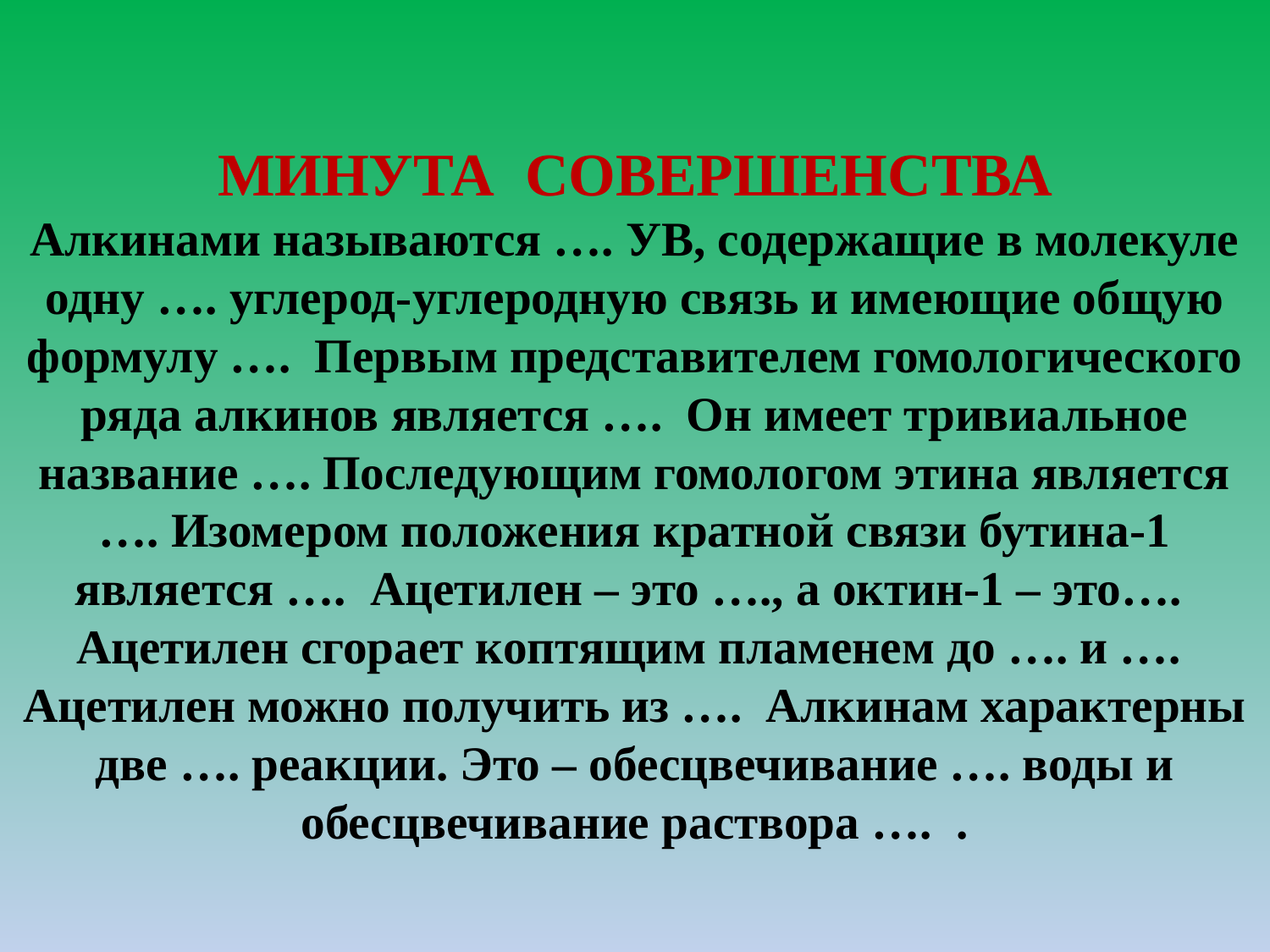

# МИНУТА  СОВЕРШЕНСТВА Алкинами называются …. УВ, содержащие в молекуле одну …. углерод-углеродную связь и имеющие общую формулу ….  Первым представителем гомологического ряда алкинов является ….  Он имеет тривиальное название …. Последующим гомологом этина является …. Изомером положения кратной связи бутина-1 является ….  Ацетилен – это …., а октин-1 – это….  Ацетилен сгорает коптящим пламенем до …. и ….  Ацетилен можно получить из ….  Алкинам характерны две …. реакции. Это – обесцвечивание …. воды и обесцвечивание раствора ….  .